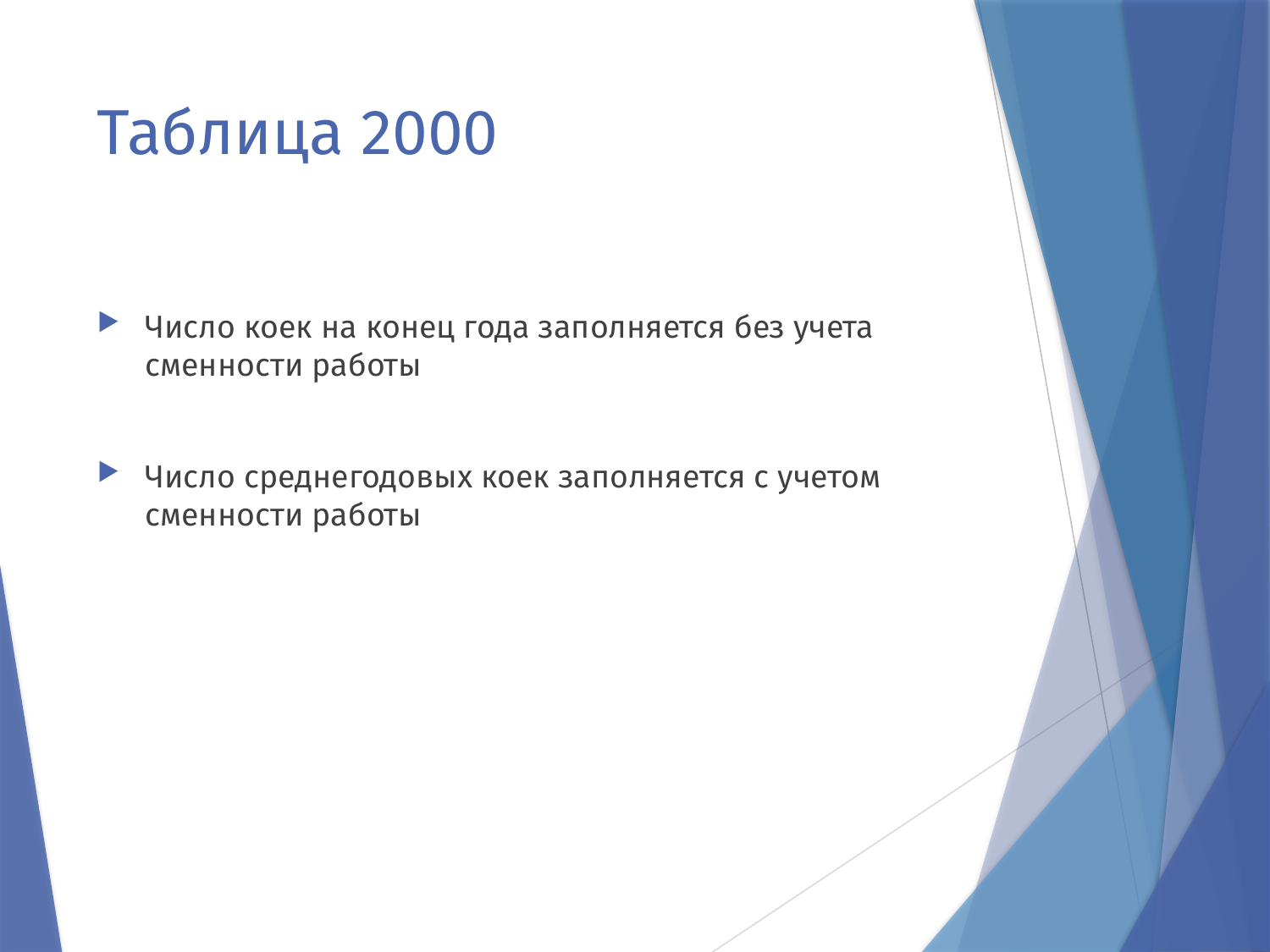

# Таблица 2000
Число коек на конец года заполняется без учета сменности работы

Число среднегодовых коек заполняется с учетом сменности работы